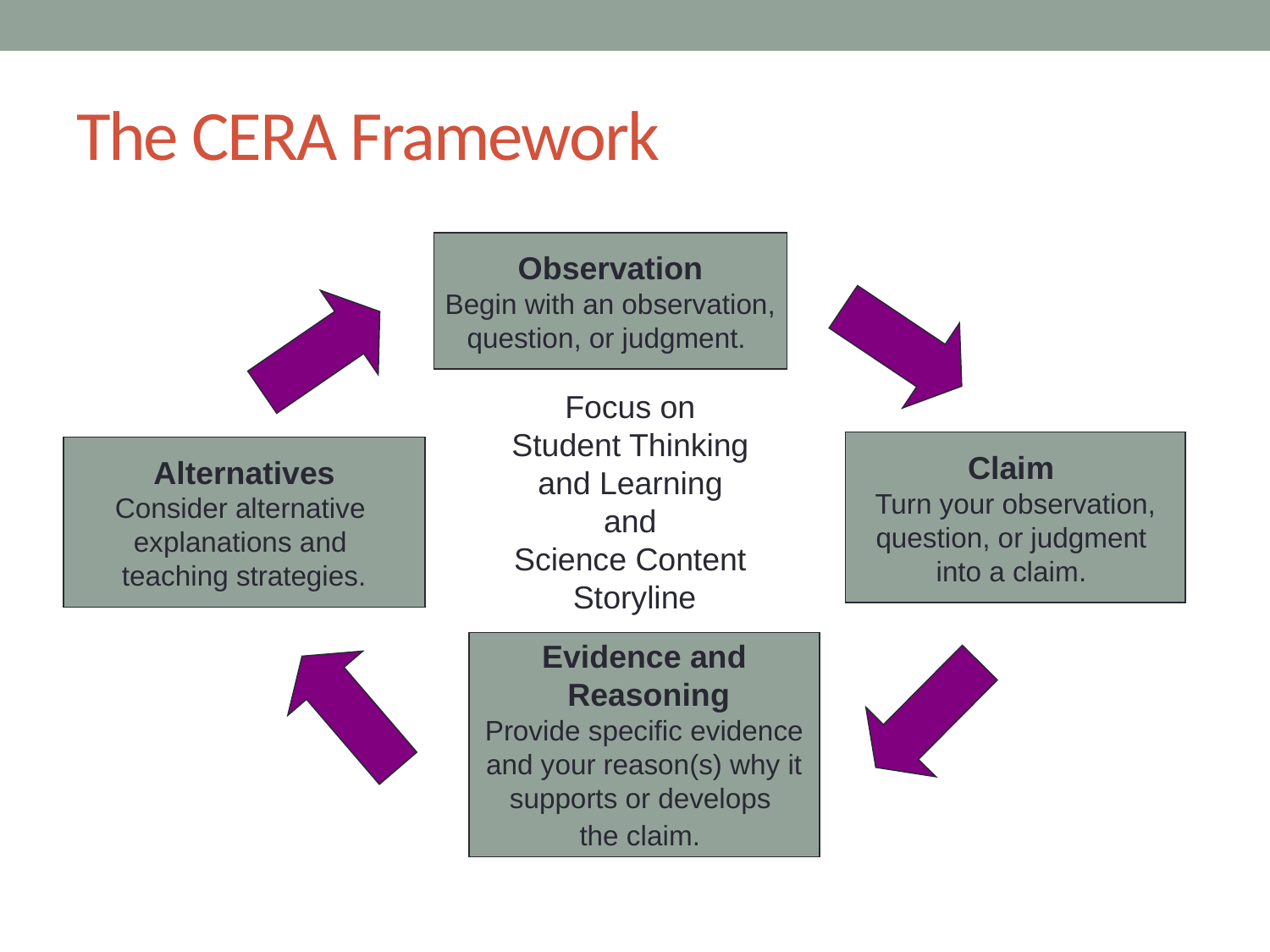

# The CERA Framework
Observation
Begin with an observation,
question, or judgment.

Focus on
Student Thinking
and Learning
and
Science Content
Storyline
Claim
Turn your observation,
question, or judgment
into a claim.
Alternatives
Consider alternative
explanations and
teaching strategies.
Evidence and
 Reasoning
Provide specific evidence
 and your reason(s) why it
supports or develops
the claim.